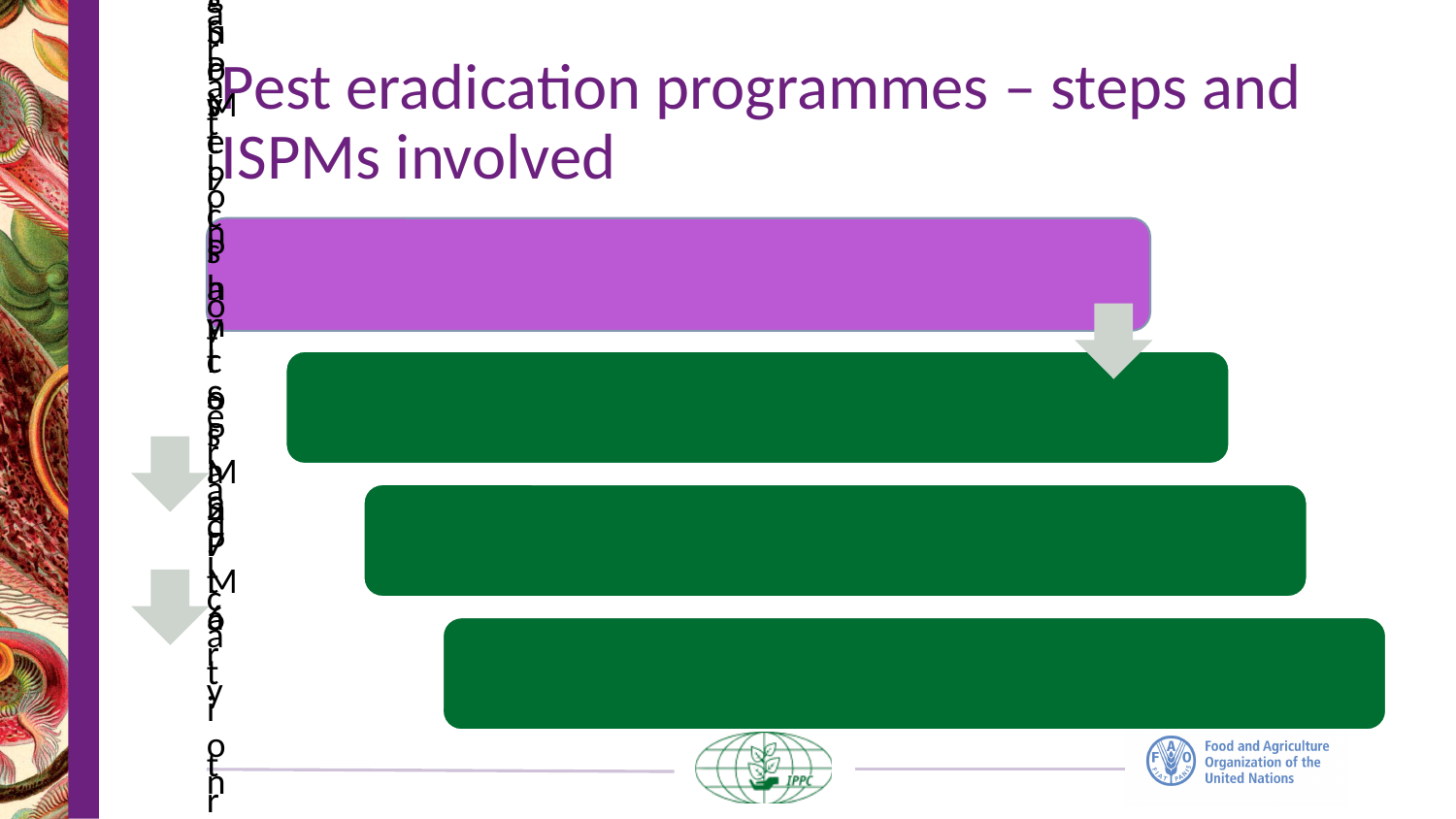

# Pest eradication programmes – steps and ISPMs involved